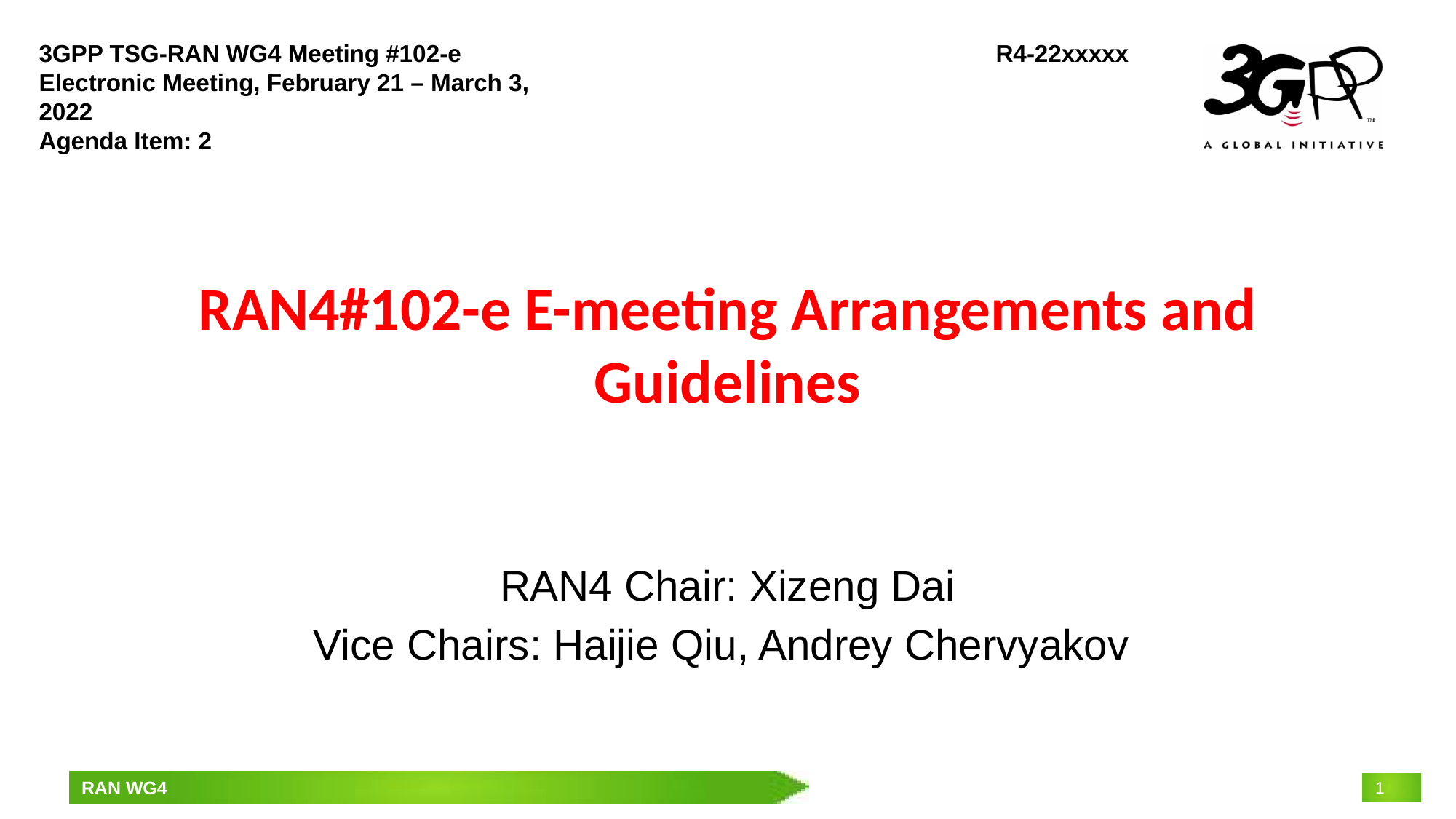

3GPP TSG-RAN WG4 Meeting #102-e
Electronic Meeting, February 21 – March 3, 2022
Agenda Item: 2

R4-22xxxxx
# RAN4#102-e E-meeting Arrangements and Guidelines
RAN4 Chair: Xizeng Dai
Vice Chairs: Haijie Qiu, Andrey Chervyakov